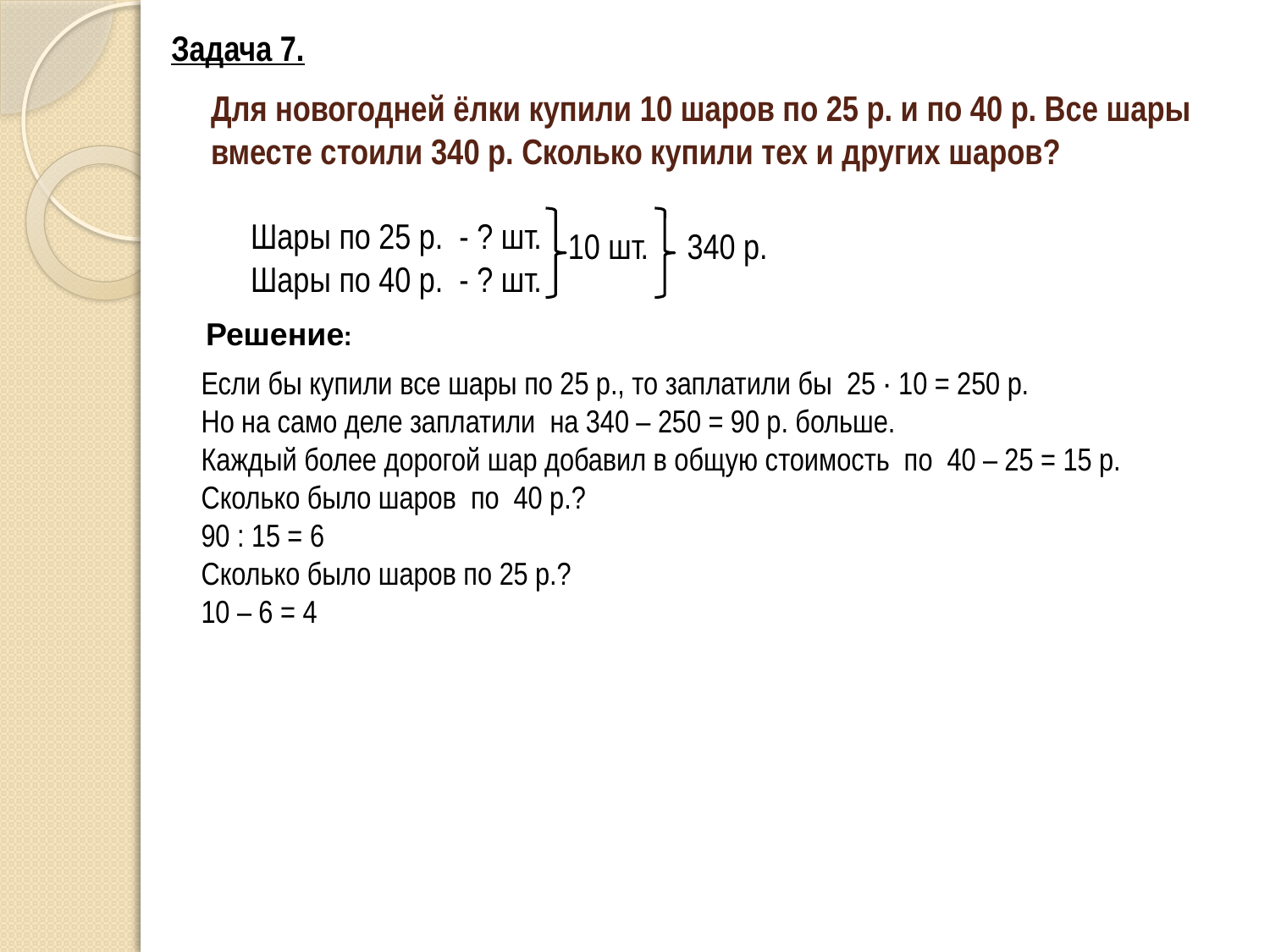

Задача 7.
# Для новогодней ёлки купили 10 шаров по 25 р. и по 40 р. Все шары вместе стоили 340 р. Сколько купили тех и других шаров?
Шары по 25 р.  - ? шт.
Шары по 40 р.  - ? шт.

10 шт.
340 р.
Решение:
Если бы купили все шары по 25 р., то заплатили бы  25 · 10 = 250 р.
Но на само деле заплатили  на 340 – 250 = 90 р. больше.
Каждый более дорогой шар добавил в общую стоимость  по  40 – 25 = 15 р.
Сколько было шаров  по  40 р.?
90 : 15 = 6
Сколько было шаров по 25 р.?
10 – 6 = 4